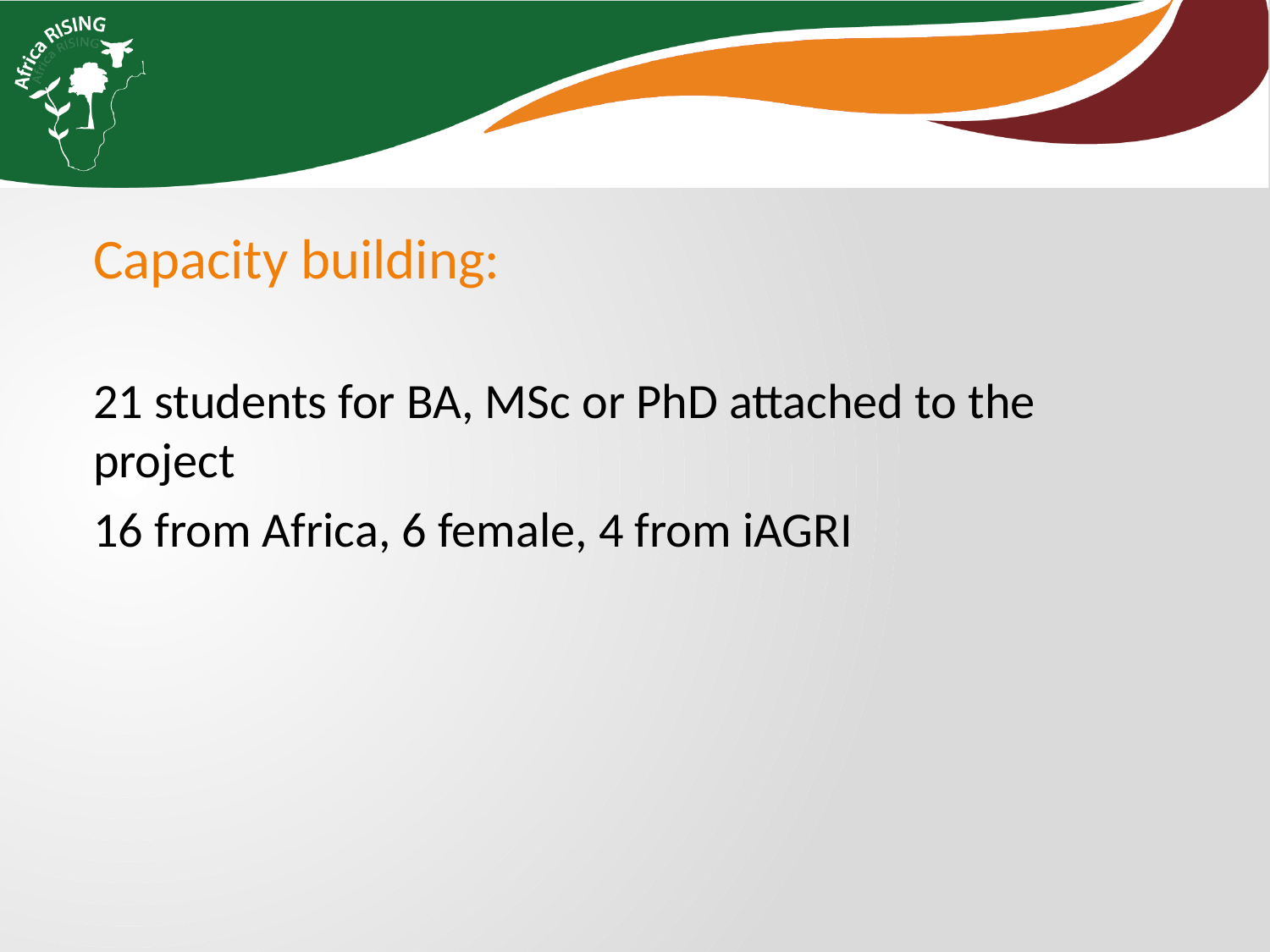

Capacity building:

21 students for BA, MSc or PhD attached to the project
16 from Africa, 6 female, 4 from iAGRI